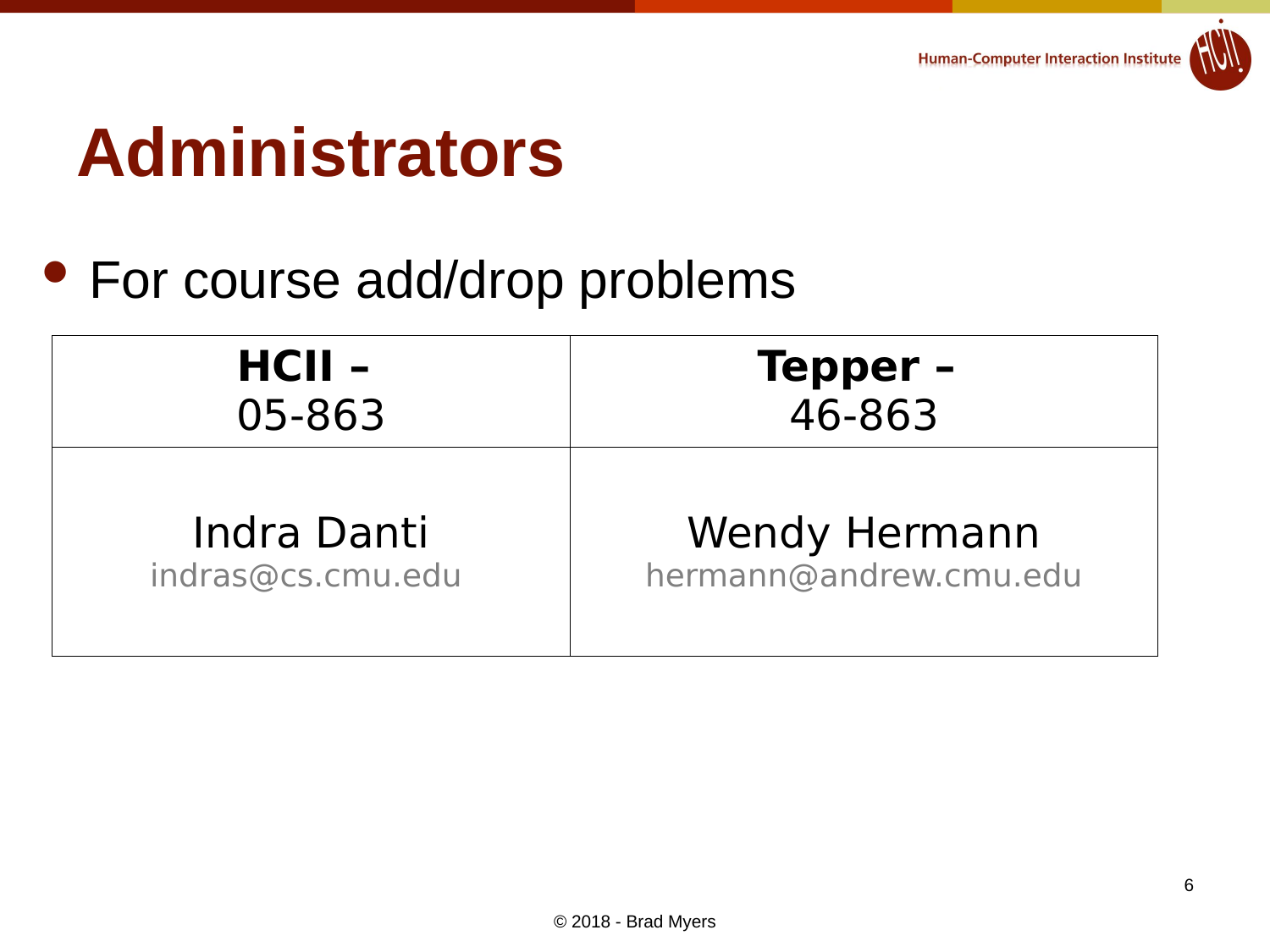

# Administrators
For course add/drop problems

| HCII – 05-863 | Tepper – 46-863 |
| --- | --- |
| Indra Danti indras@cs.cmu.edu | Wendy Hermann hermann@andrew.cmu.edu |
6
© 2018 - Brad Myers